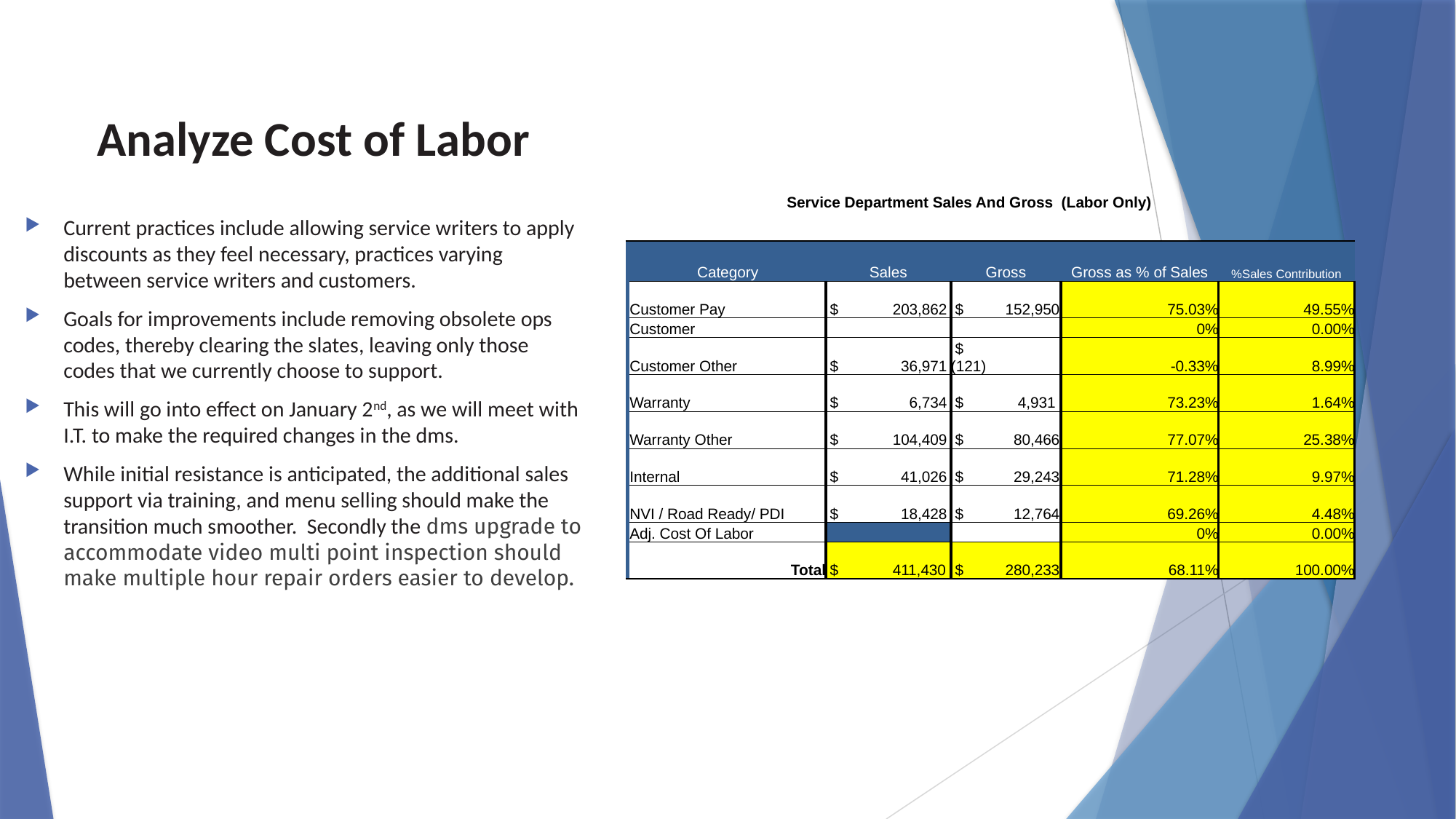

# Analyze Cost of Labor

Current practices include allowing service writers to apply discounts as they feel necessary, practices varying between service writers and customers.
Goals for improvements include removing obsolete ops codes, thereby clearing the slates, leaving only those codes that we currently choose to support.
This will go into effect on January 2nd, as we will meet with I.T. to make the required changes in the dms.
While initial resistance is anticipated, the additional sales support via training, and menu selling should make the transition much smoother.  Secondly the dms upgrade to accommodate video multi point inspection should make multiple hour repair orders easier to develop.
|  | Service Department Sales And Gross (Labor Only) |  |  |  |  |
| --- | --- | --- | --- | --- | --- |
|  |  |  |  |  |  |
|  | Category | Sales | Gross | Gross as % of Sales | %Sales Contribution |
|  | Customer Pay | $ 203,862 | $ 152,950 | 75.03% | 49.55% |
|  | Customer |  |  | 0% | 0.00% |
|  | Customer Other | $ 36,971 | $ (121) | -0.33% | 8.99% |
|  | Warranty | $ 6,734 | $ 4,931 | 73.23% | 1.64% |
|  | Warranty Other | $ 104,409 | $ 80,466 | 77.07% | 25.38% |
|  | Internal | $ 41,026 | $ 29,243 | 71.28% | 9.97% |
|  | NVI / Road Ready/ PDI | $ 18,428 | $ 12,764 | 69.26% | 4.48% |
|  | Adj. Cost Of Labor |  |  | 0% | 0.00% |
|  | Total | $ 411,430 | $ 280,233 | 68.11% | 100.00% |